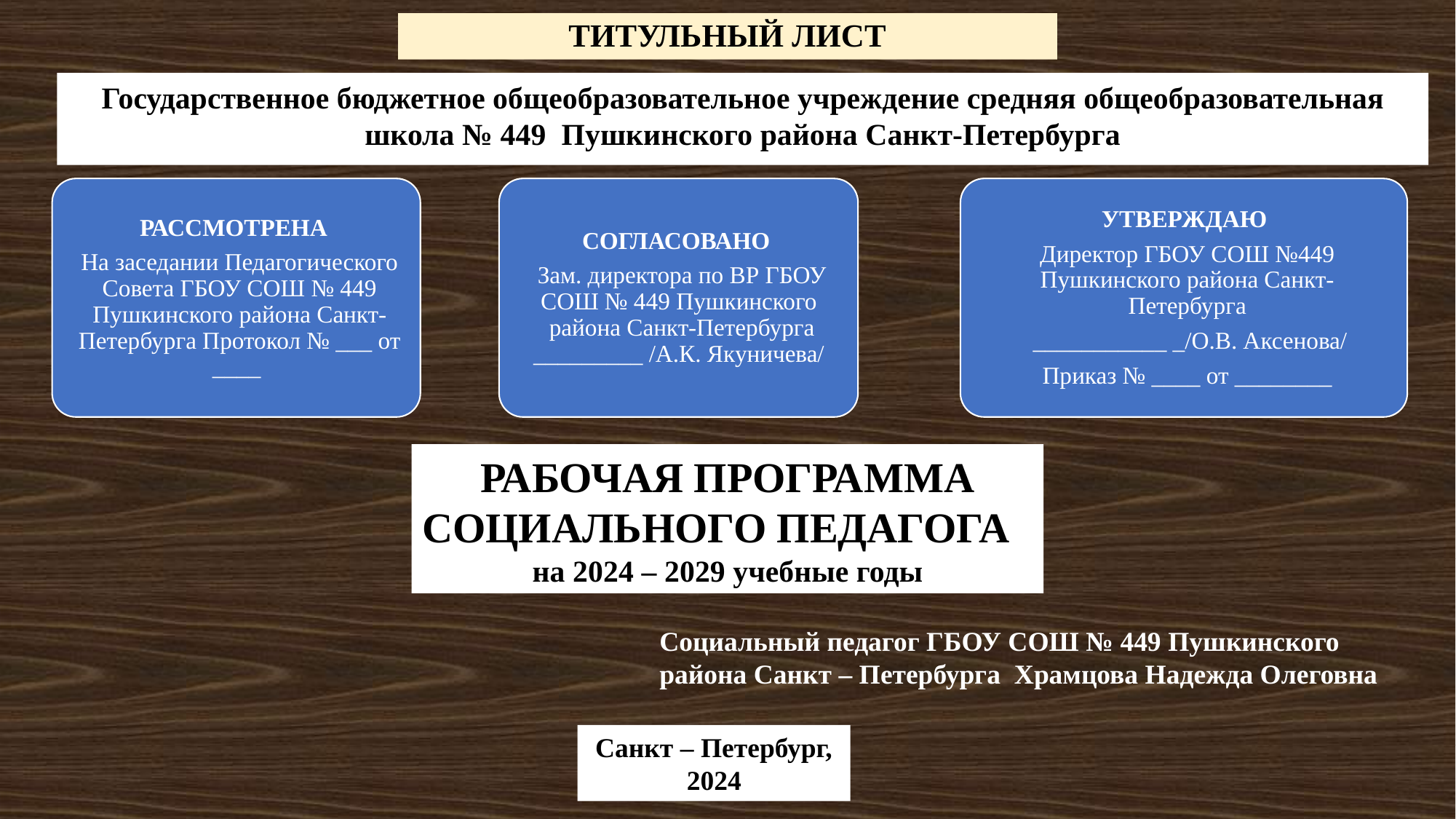

# ТИТУЛЬНЫЙ ЛИСТ
Государственное бюджетное общеобразовательное учреждение средняя общеобразовательная школа № 449  Пушкинского района Санкт-Петербурга
РАССМОТРЕНА
На заседании Педагогического Совета ГБОУ СОШ № 449 Пушкинского района Санкт-Петербурга Протокол № ___ от ____

СОГЛАСОВАНО
Зам. директора по ВР ГБОУ СОШ № 449 Пушкинского  района Санкт-Петербурга _________ /А.К. Якуничева/

УТВЕРЖДАЮ
Директор ГБОУ СОШ №449 Пушкинского района Санкт-Петербурга
 ___________ _/О.В. Аксенова/
Приказ № ____ от ________
РАБОЧАЯ ПРОГРАММА
СОЦИАЛЬНОГО ПЕДАГОГА
на 2024 – 2029 учебные годы
Социальный педагог ГБОУ СОШ № 449 Пушкинского района Санкт – Петербурга  Храмцова Надежда Олеговна
Санкт – Петербург, 2024